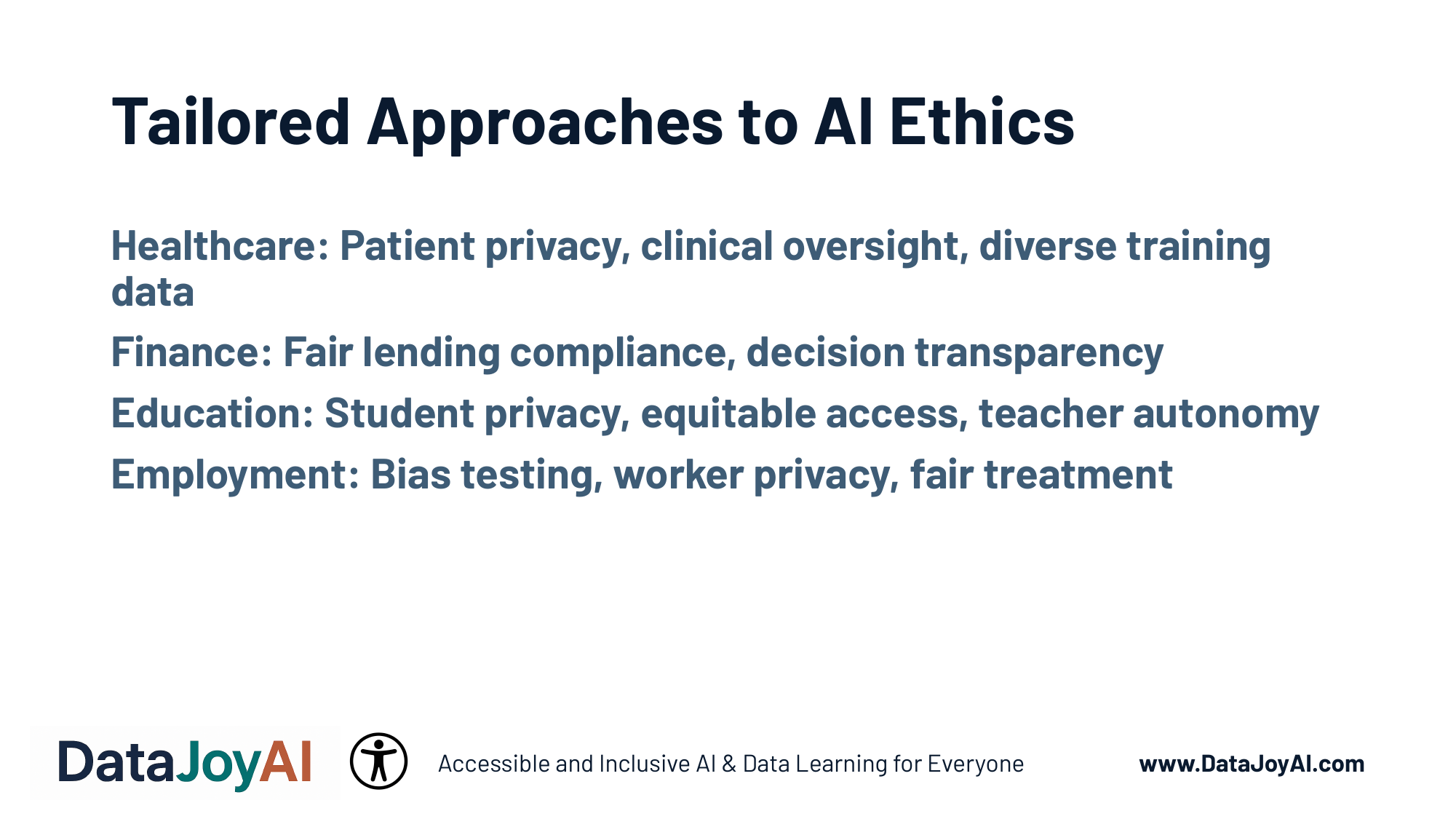

# Tailored Approaches to AI Ethics
Healthcare: Patient privacy, clinical oversight, diverse training data
Finance: Fair lending compliance, decision transparency
Education: Student privacy, equitable access, teacher autonomy
Employment: Bias testing, worker privacy, fair treatment